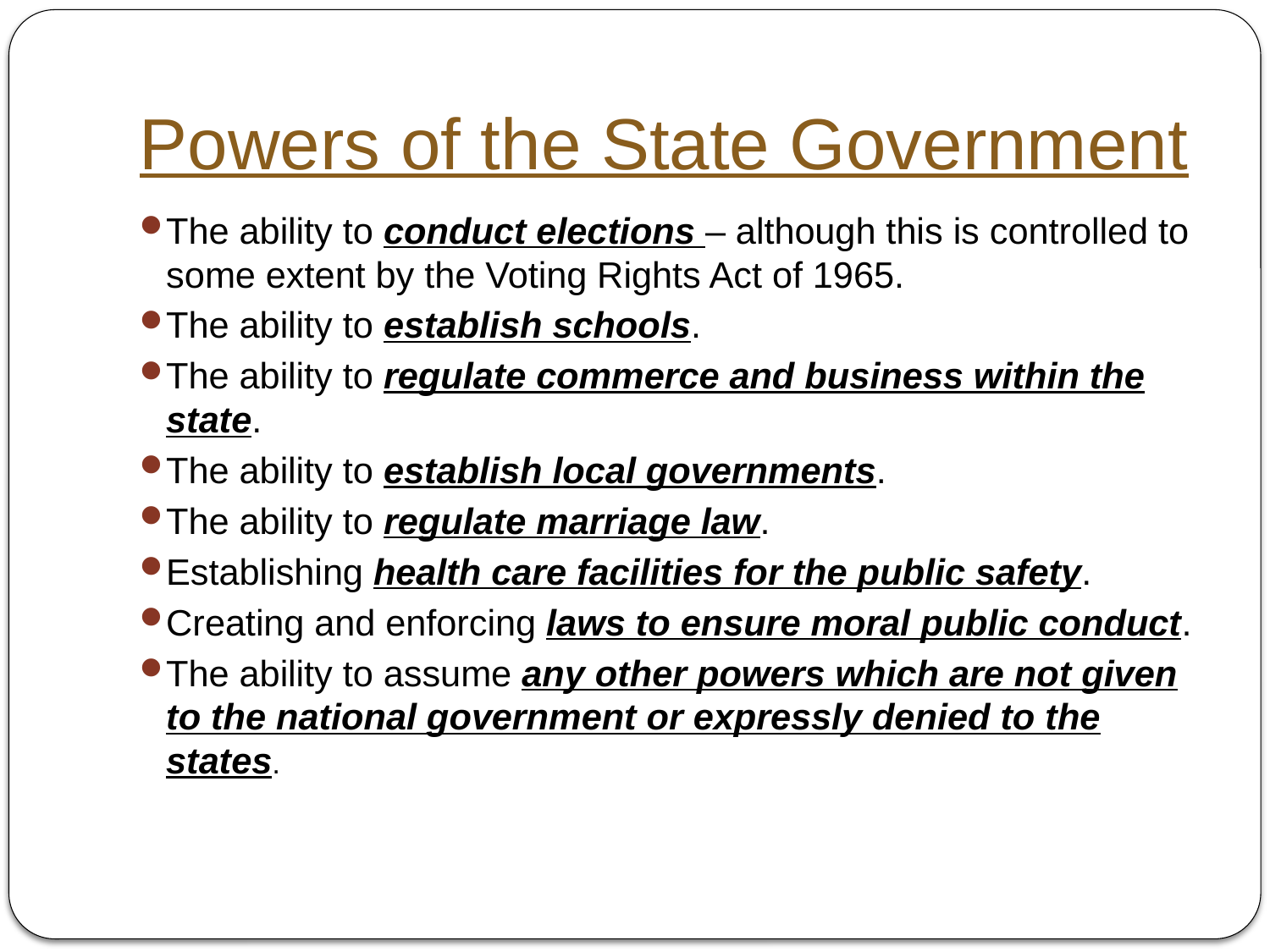

# Powers of the State Government
The ability to conduct elections – although this is controlled to some extent by the Voting Rights Act of 1965.
The ability to establish schools.
The ability to regulate commerce and business within the state.
The ability to establish local governments.
The ability to regulate marriage law.
Establishing health care facilities for the public safety.
Creating and enforcing laws to ensure moral public conduct.
The ability to assume any other powers which are not given to the national government or expressly denied to the states.